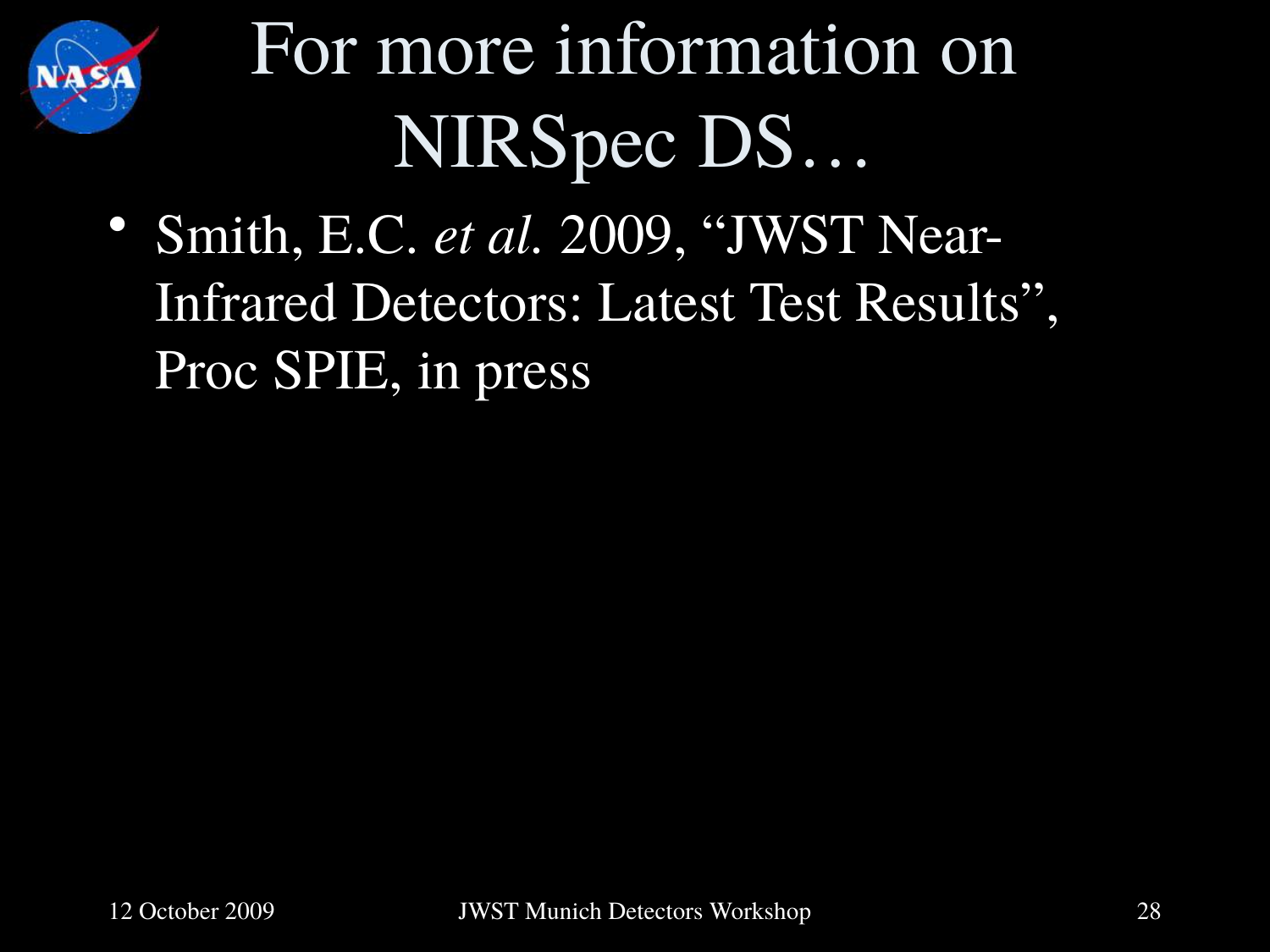

# For more information on NIRSpec DS…
Smith, E.C. et al. 2009, “JWST Near-Infrared Detectors: Latest Test Results”, Proc SPIE, in press
12 October 2009
JWST Munich Detectors Workshop
28